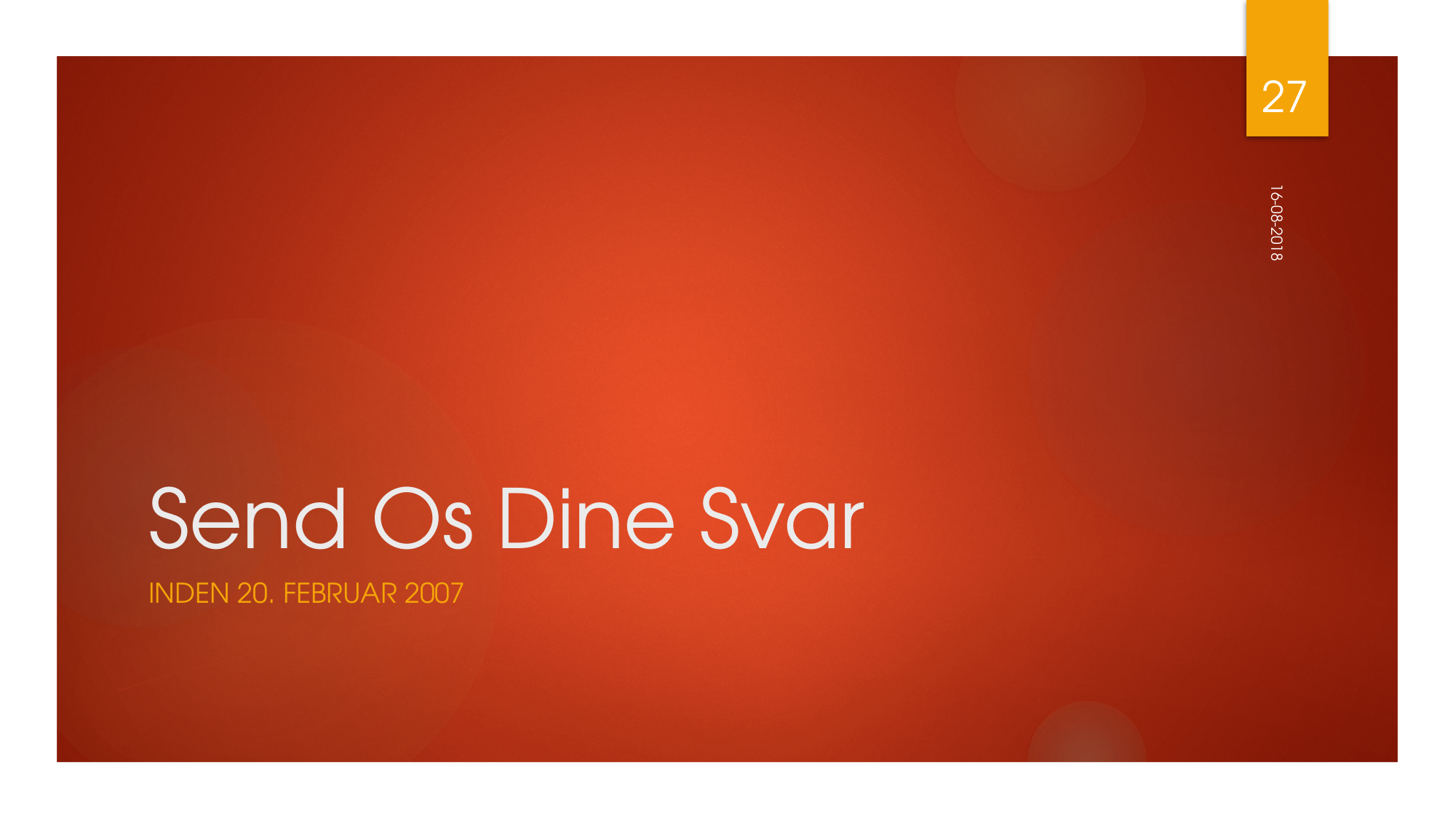

27
16-08-2018
# Send Os Dine Svar
Inden 20. februar 2007